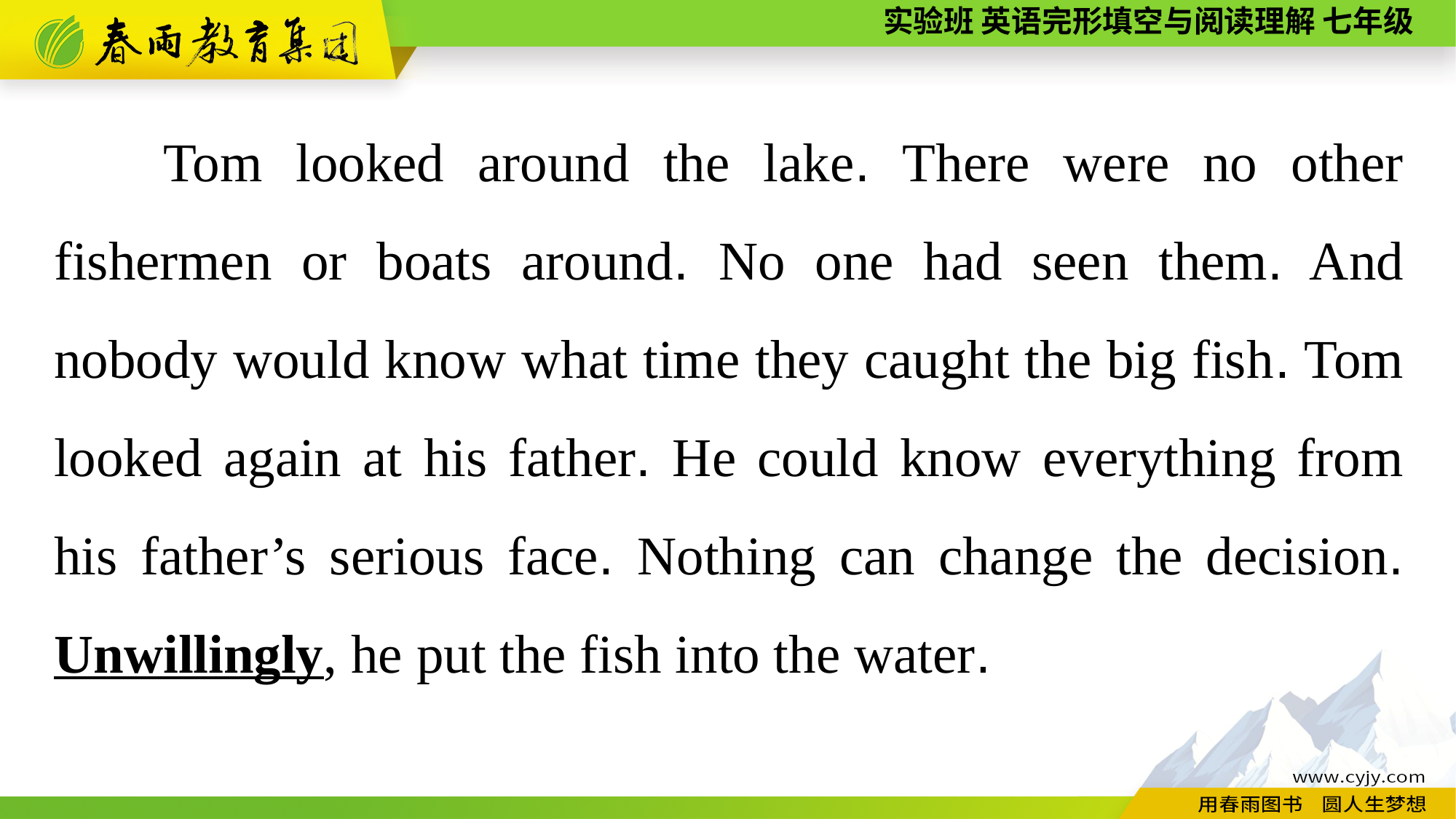

Tom looked around the lake. There were no other fishermen or boats around. No one had seen them. And nobody would know what time they caught the big fish. Tom looked again at his father. He could know everything from his father’s serious face. Nothing can change the decision. Unwillingly, he put the fish into the water.